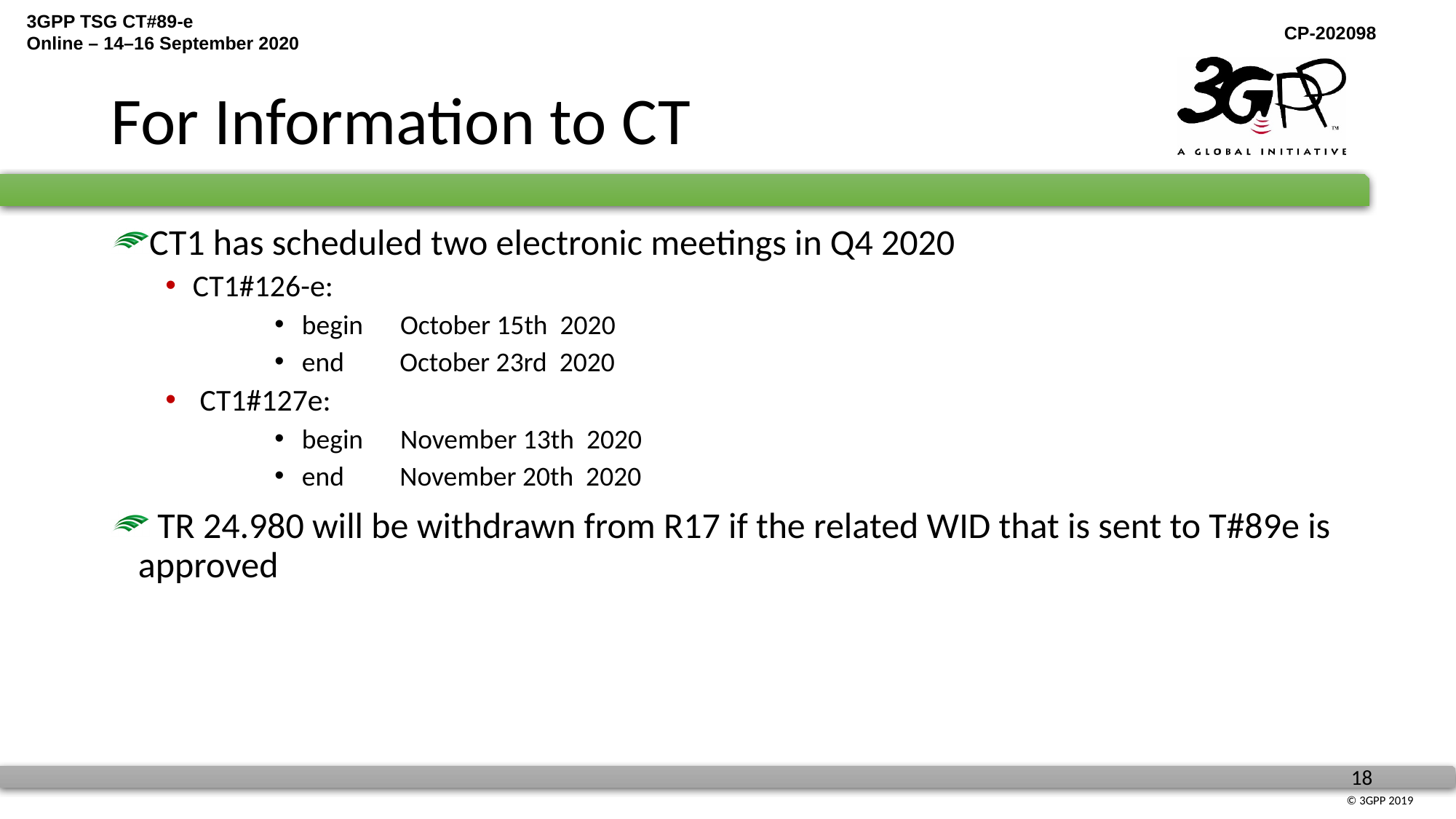

# For Information to CT
CT1 has scheduled two electronic meetings in Q4 2020
CT1#126-e:
begin      October 15th  2020
end         October 23rd  2020
 CT1#127e:
begin      November 13th  2020
end         November 20th  2020
 TR 24.980 will be withdrawn from R17 if the related WID that is sent to T#89e is approved